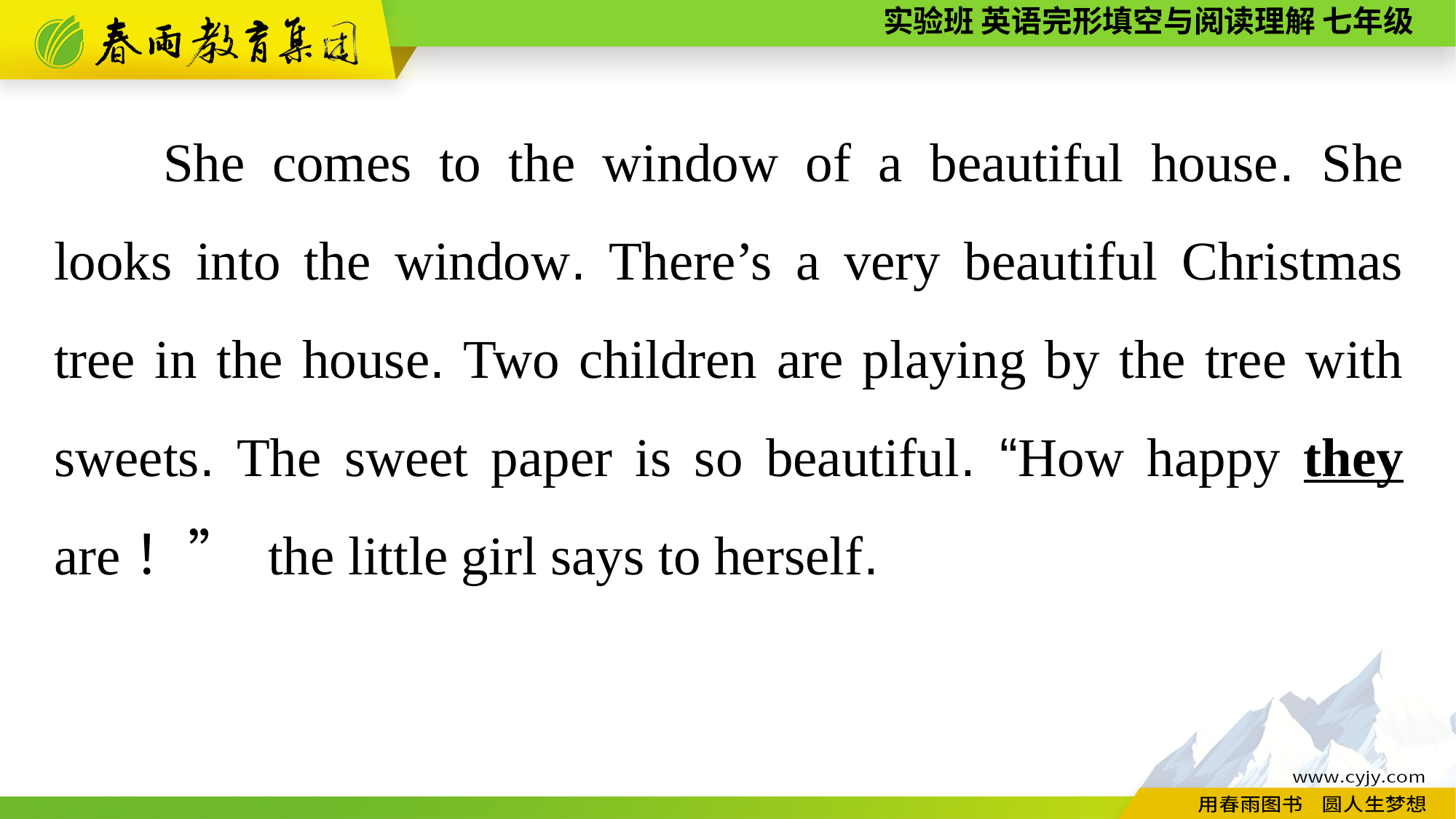

She comes to the window of a beautiful house. She looks into the window. There’s a very beautiful Christmas tree in the house. Two children are playing by the tree with sweets. The sweet paper is so beautiful. “How happy they are！” the little girl says to herself.